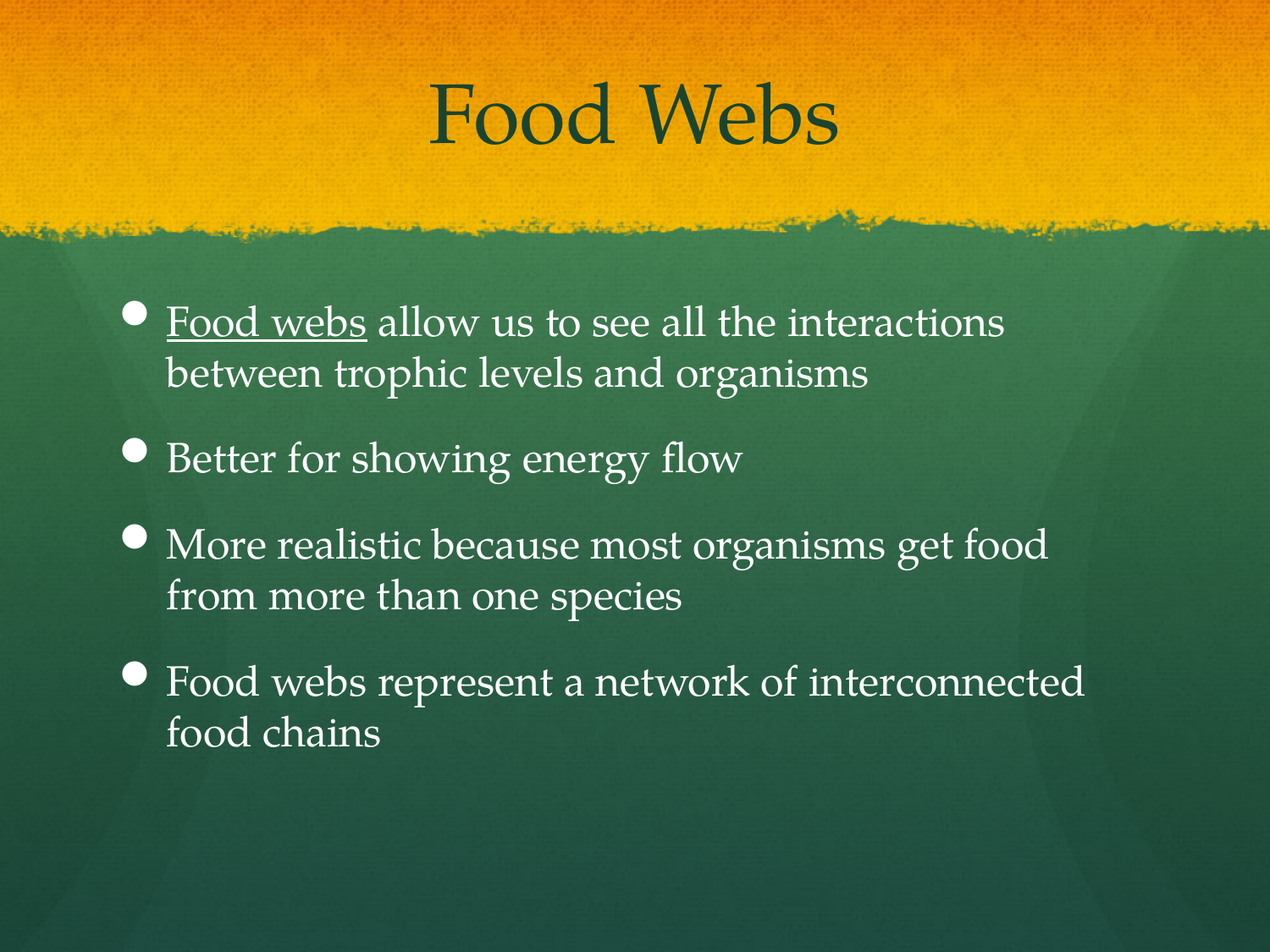

# Food Webs
Food webs allow us to see all the interactions between trophic levels and organisms
Better for showing energy flow
More realistic because most organisms get food from more than one species
Food webs represent a network of interconnected food chains